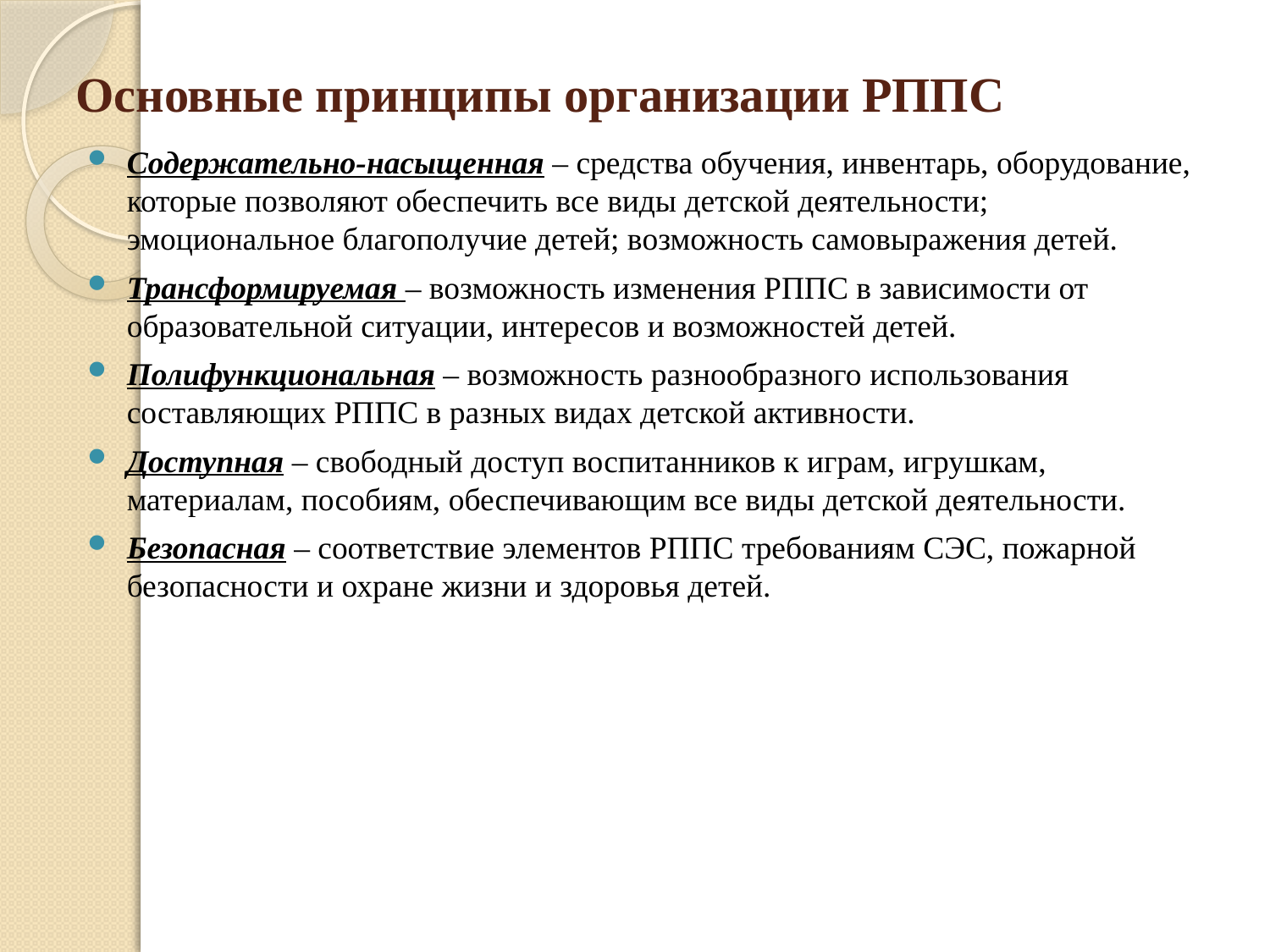

# Основные принципы организации РППС
Содержательно-насыщенная – средства обучения, инвентарь, оборудование, которые позволяют обеспечить все виды детской деятельности; эмоциональное благополучие детей; возможность самовыражения детей.
Трансформируемая – возможность изменения РППС в зависимости от образовательной ситуации, интересов и возможностей детей.
Полифункциональная – возможность разнообразного использования составляющих РППС в разных видах детской активности.
Доступная – свободный доступ воспитанников к играм, игрушкам, материалам, пособиям, обеспечивающим все виды детской деятельности.
Безопасная – соответствие элементов РППС требованиям СЭС, пожарной безопасности и охране жизни и здоровья детей.